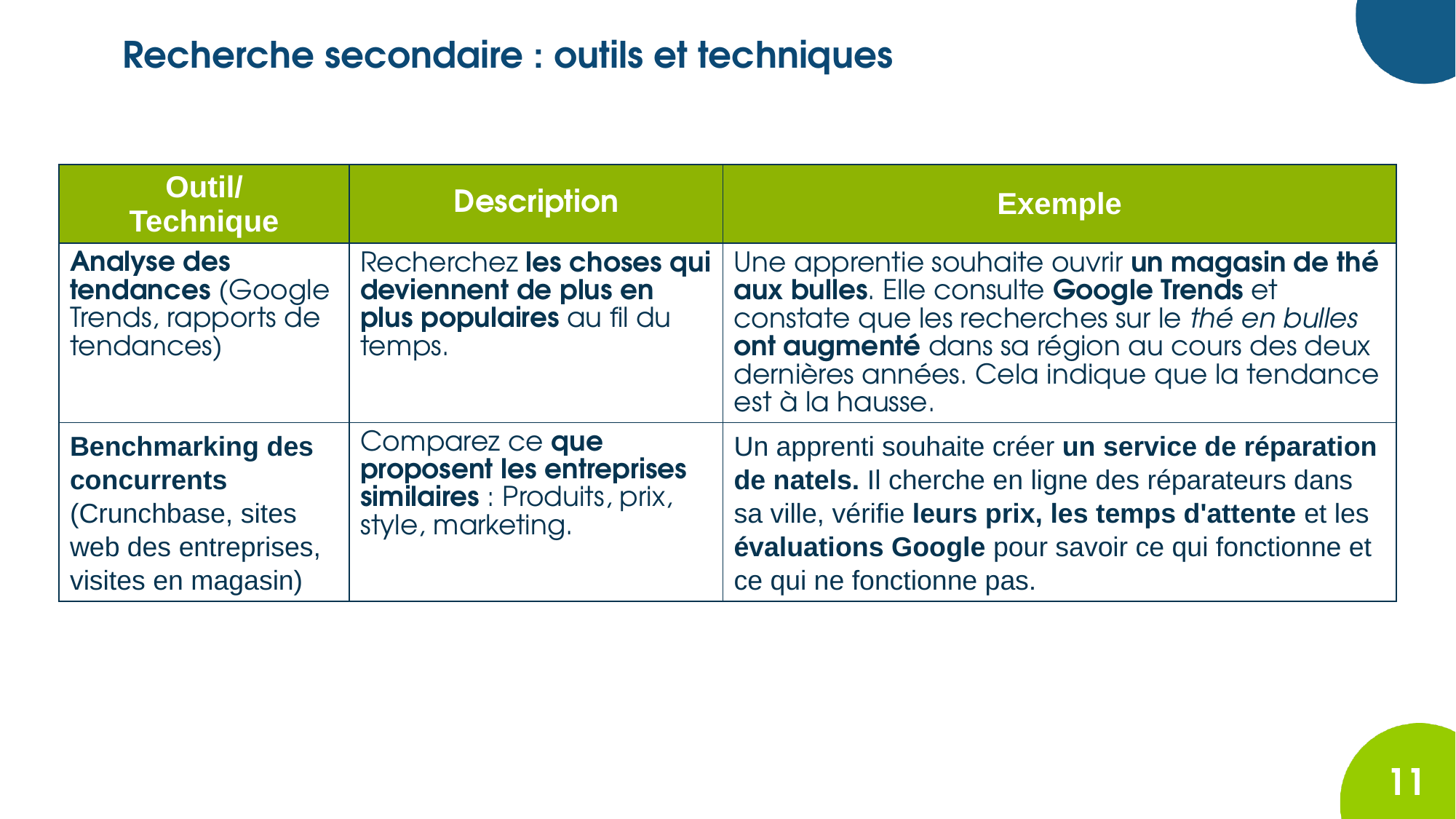

Recherche secondaire : outils et techniques
| Outil/ Technique | Description | Exemple |
| --- | --- | --- |
| Analyse des tendances (Google Trends, rapports de tendances) | Recherchez les choses qui deviennent de plus en plus populaires au fil du temps. | Une apprentie souhaite ouvrir un magasin de thé aux bulles. Elle consulte Google Trends et constate que les recherches sur le thé en bulles ont augmenté dans sa région au cours des deux dernières années. Cela indique que la tendance est à la hausse. |
| Benchmarking des concurrents (Crunchbase, sites web des entreprises, visites en magasin) | Comparez ce que proposent les entreprises similaires : Produits, prix, style, marketing. | Un apprenti souhaite créer un service de réparation de natels. Il cherche en ligne des réparateurs dans sa ville, vérifie leurs prix, les temps d'attente et les évaluations Google pour savoir ce qui fonctionne et ce qui ne fonctionne pas. |
11